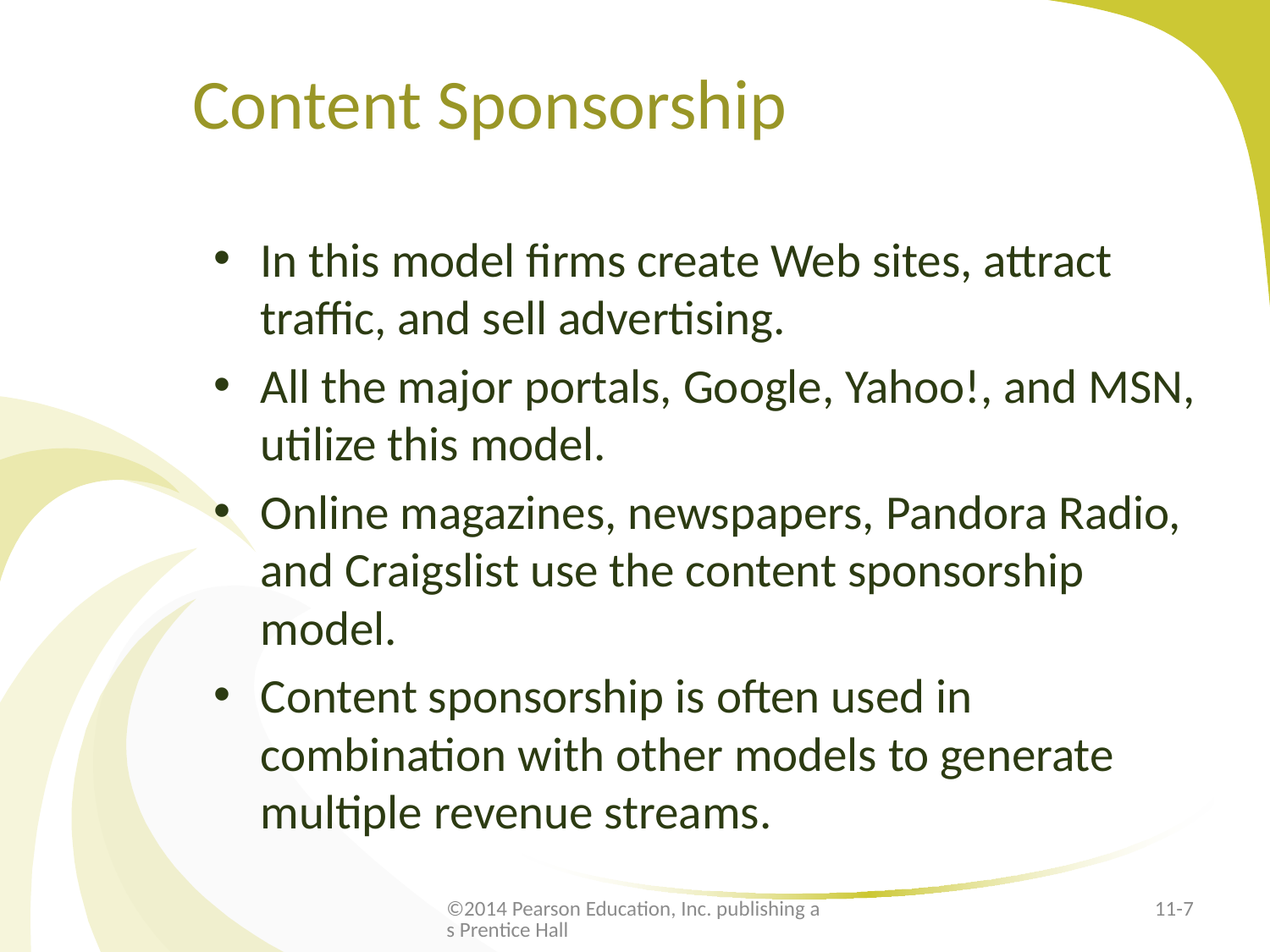

# Content Sponsorship
In this model firms create Web sites, attract traffic, and sell advertising.
All the major portals, Google, Yahoo!, and MSN, utilize this model.
Online magazines, newspapers, Pandora Radio, and Craigslist use the content sponsorship model.
Content sponsorship is often used in combination with other models to generate multiple revenue streams.
©2014 Pearson Education, Inc. publishing as Prentice Hall
11-7